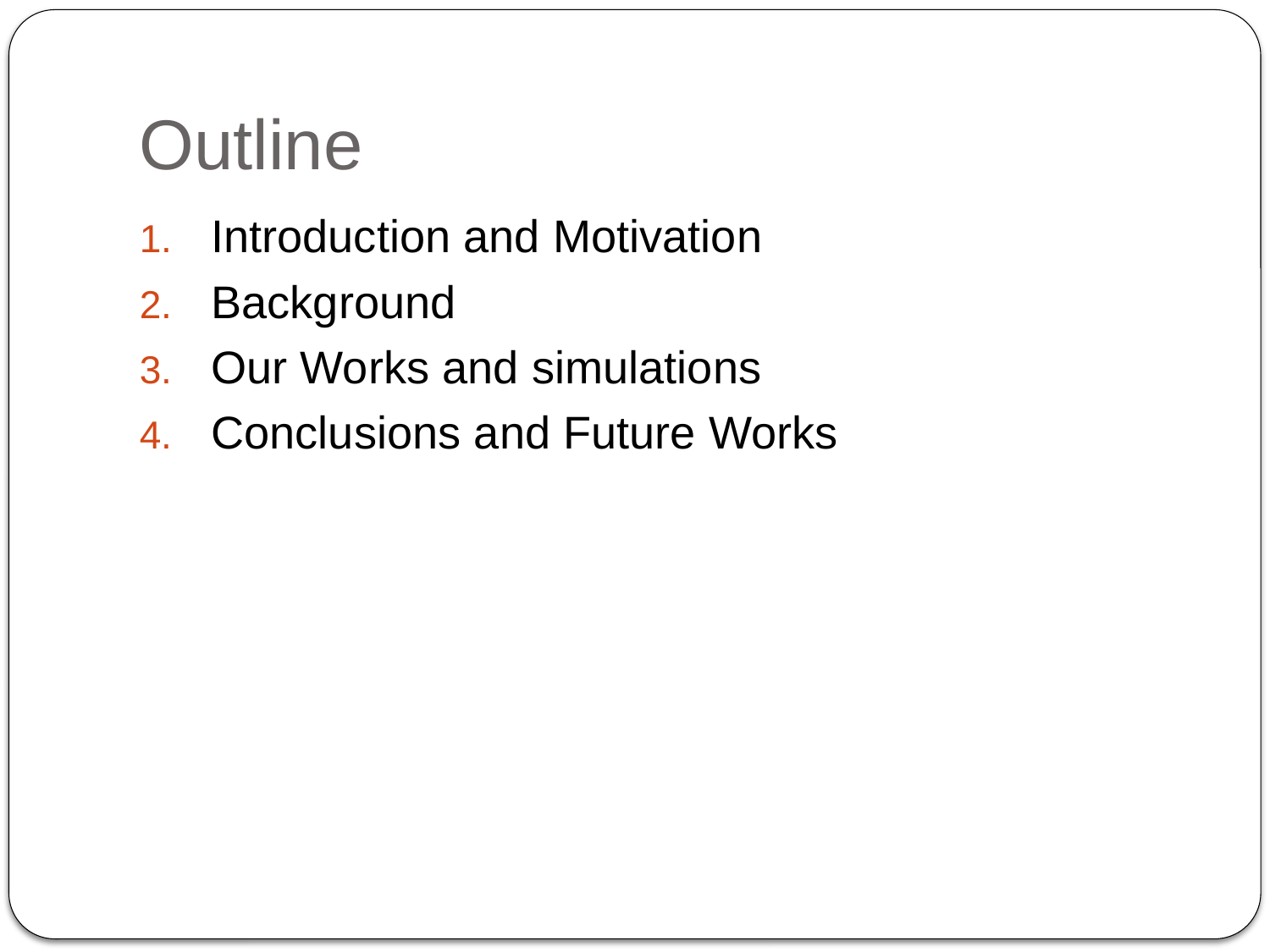

# Outline
Introduction and Motivation
Background
Our Works and simulations
Conclusions and Future Works